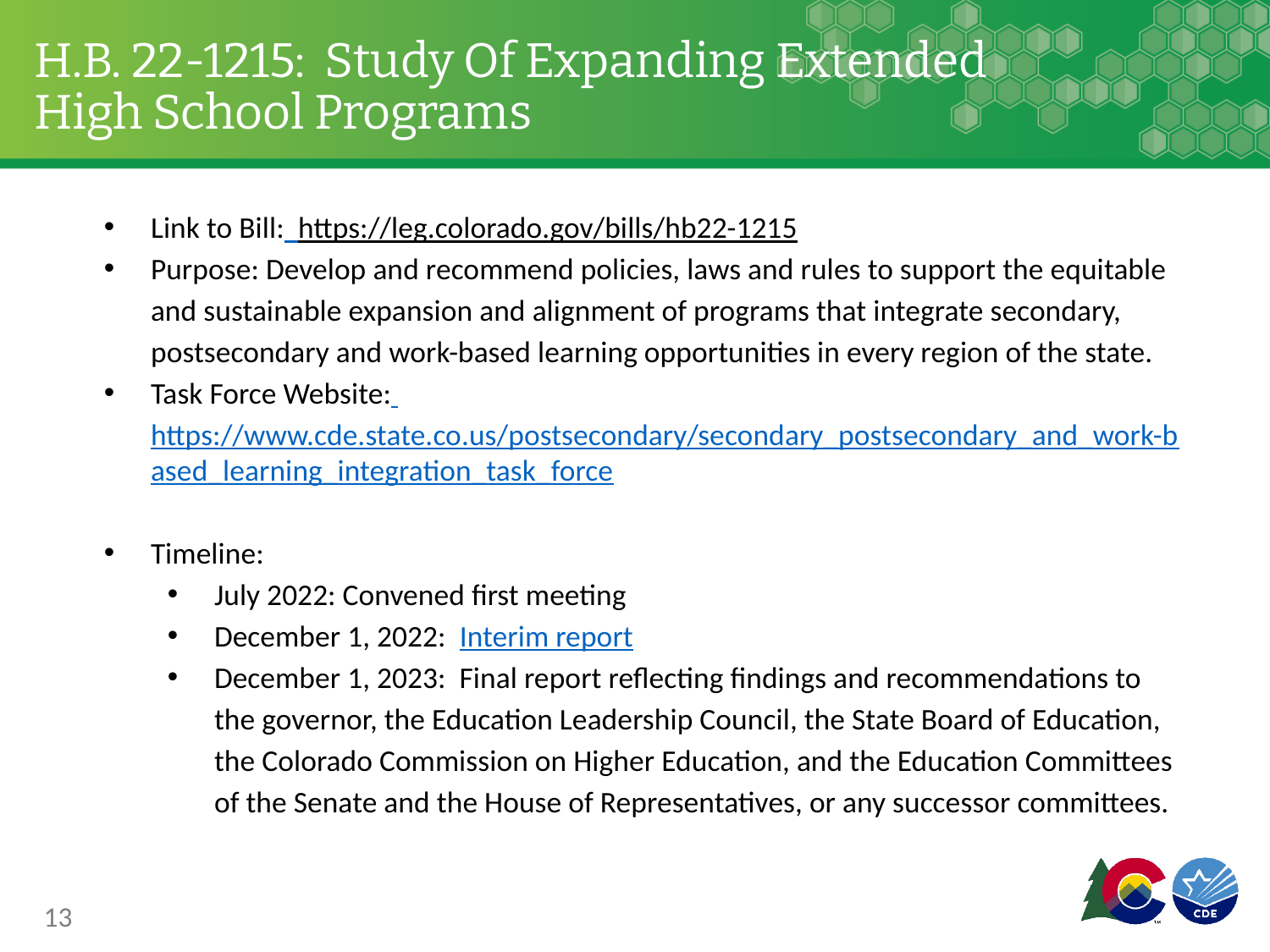

# H.B. 22-1215:  Study Of Expanding Extended High School Programs
Link to Bill:  https://leg.colorado.gov/bills/hb22-1215
Purpose: Develop and recommend policies, laws and rules to support the equitable and sustainable expansion and alignment of programs that integrate secondary, postsecondary and work-based learning opportunities in every region of the state.
Task Force Website: https://www.cde.state.co.us/postsecondary/secondary_postsecondary_and_work-based_learning_integration_task_force
Timeline:
July 2022: Convened first meeting
December 1, 2022:  Interim report
December 1, 2023:  Final report reflecting findings and recommendations to the governor, the Education Leadership Council, the State Board of Education, the Colorado Commission on Higher Education, and the Education Committees of the Senate and the House of Representatives, or any successor committees.
13